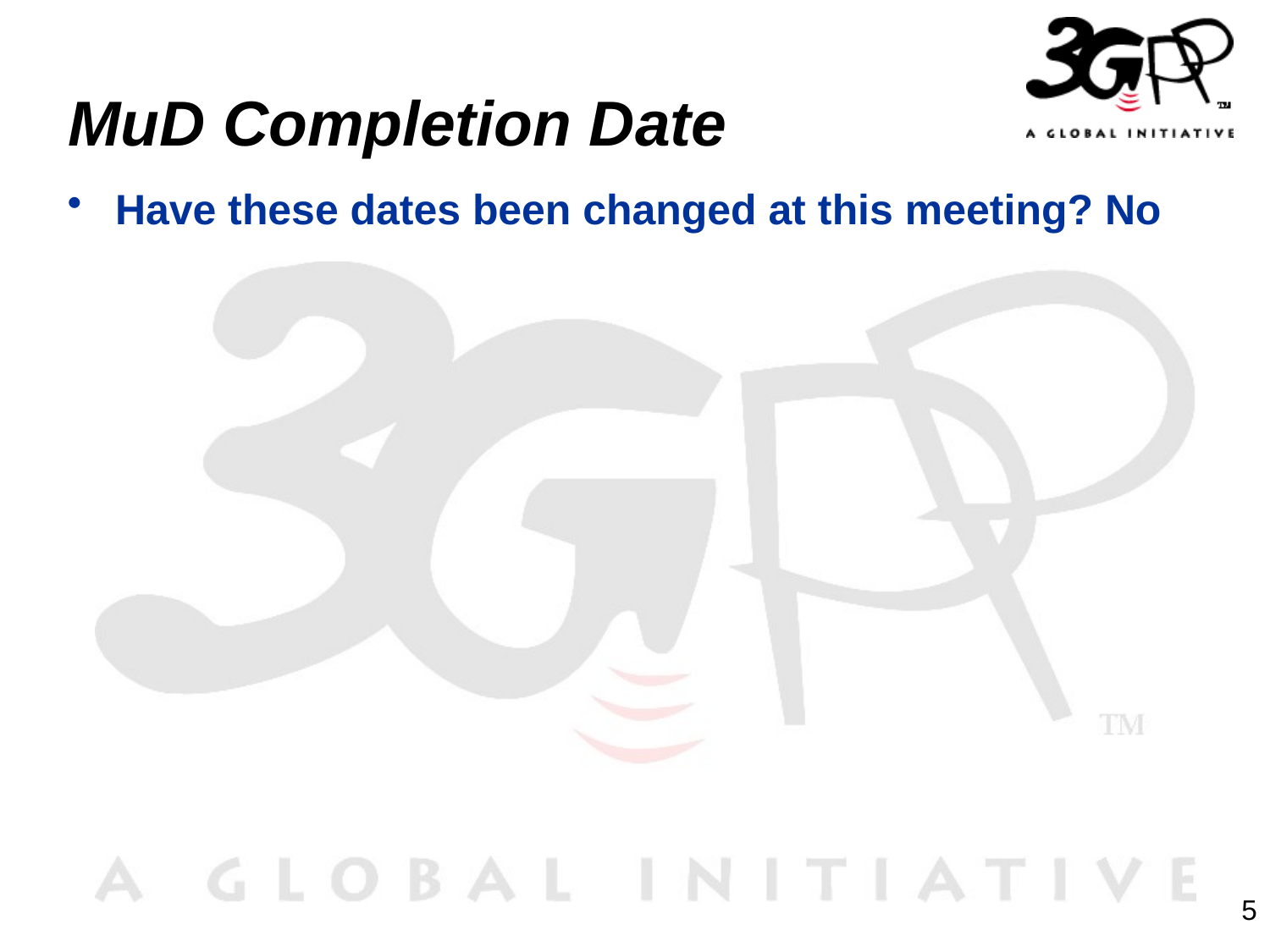

# MuD Completion Date
Have these dates been changed at this meeting? No

5